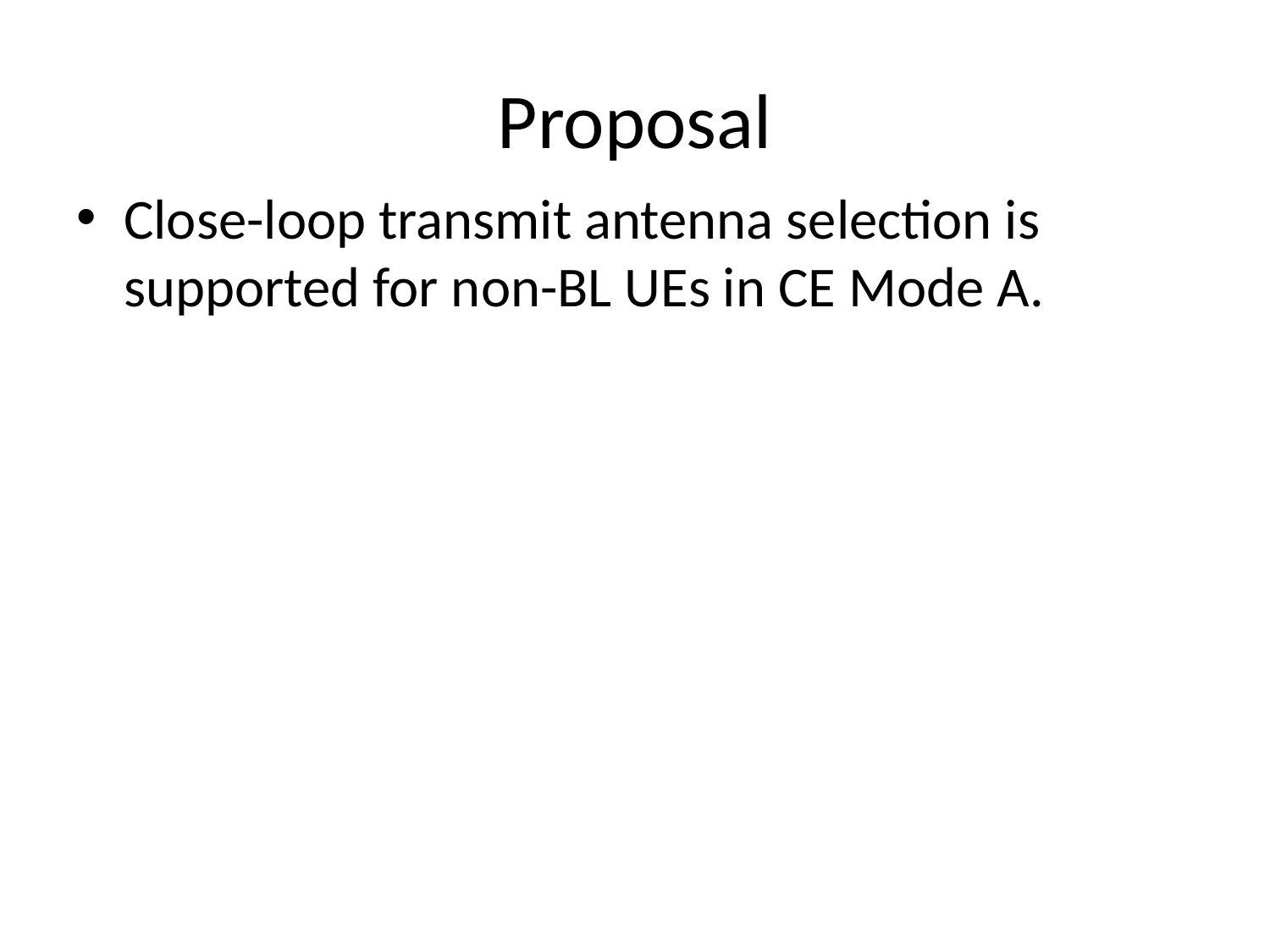

# Proposal
Close-loop transmit antenna selection is supported for non-BL UEs in CE Mode A.